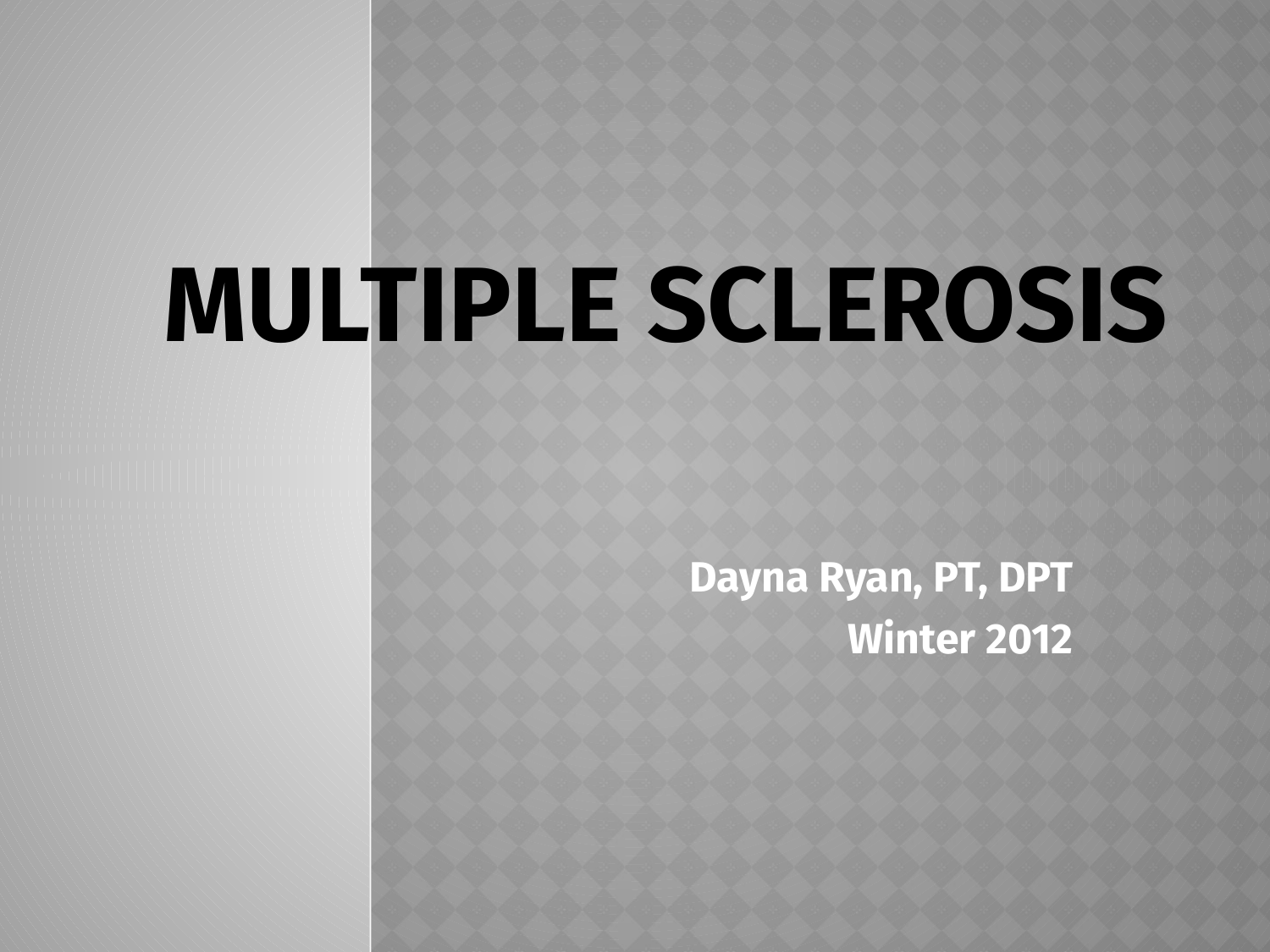

# Multiple Sclerosis
Dayna Ryan, PT, DPT
Winter 2012